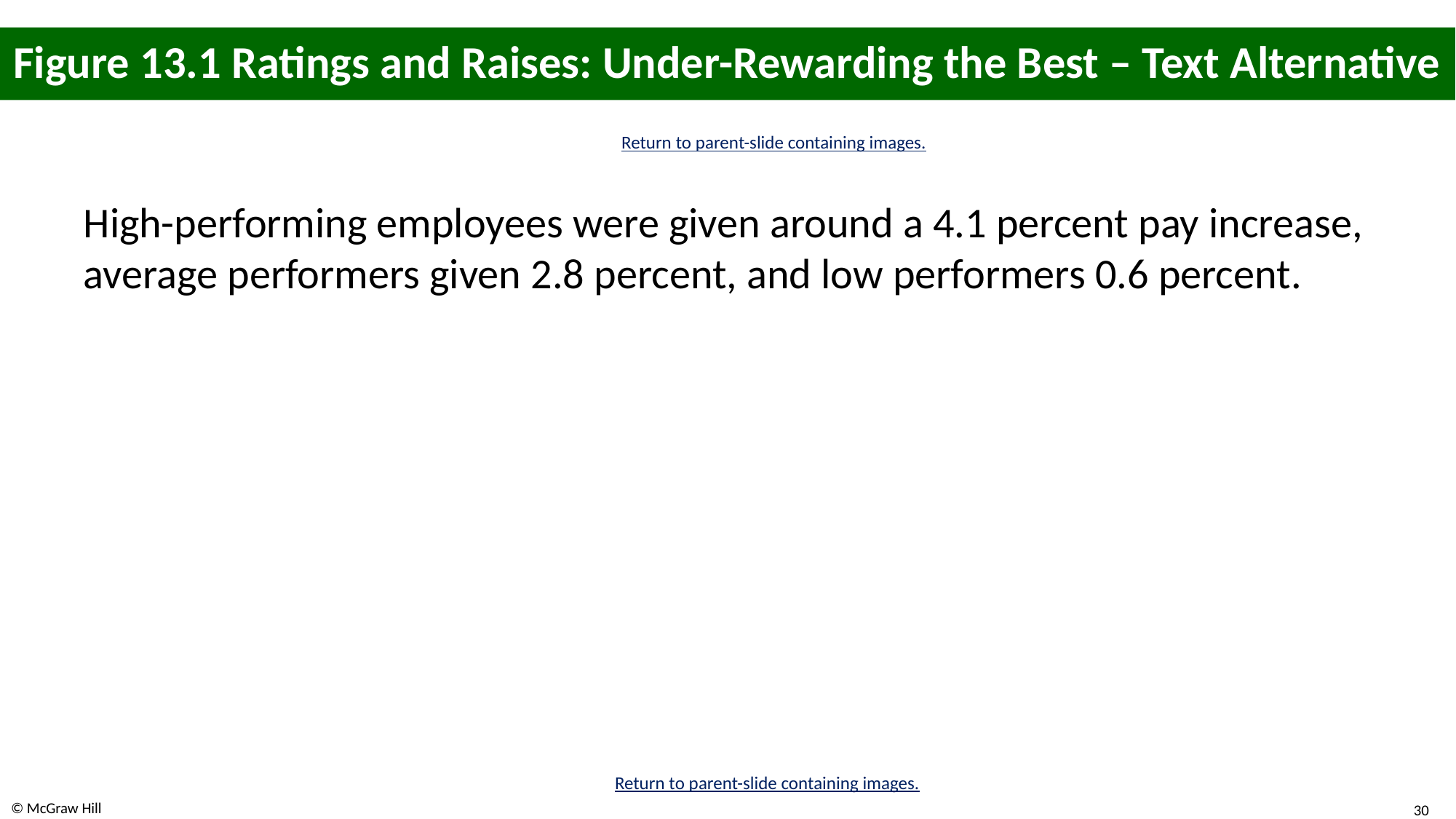

# Figure 13.1 Ratings and Raises: Under-Rewarding the Best – Text Alternative
Return to parent-slide containing images.
High-performing employees were given around a 4.1 percent pay increase, average performers given 2.8 percent, and low performers 0.6 percent.
Return to parent-slide containing images.